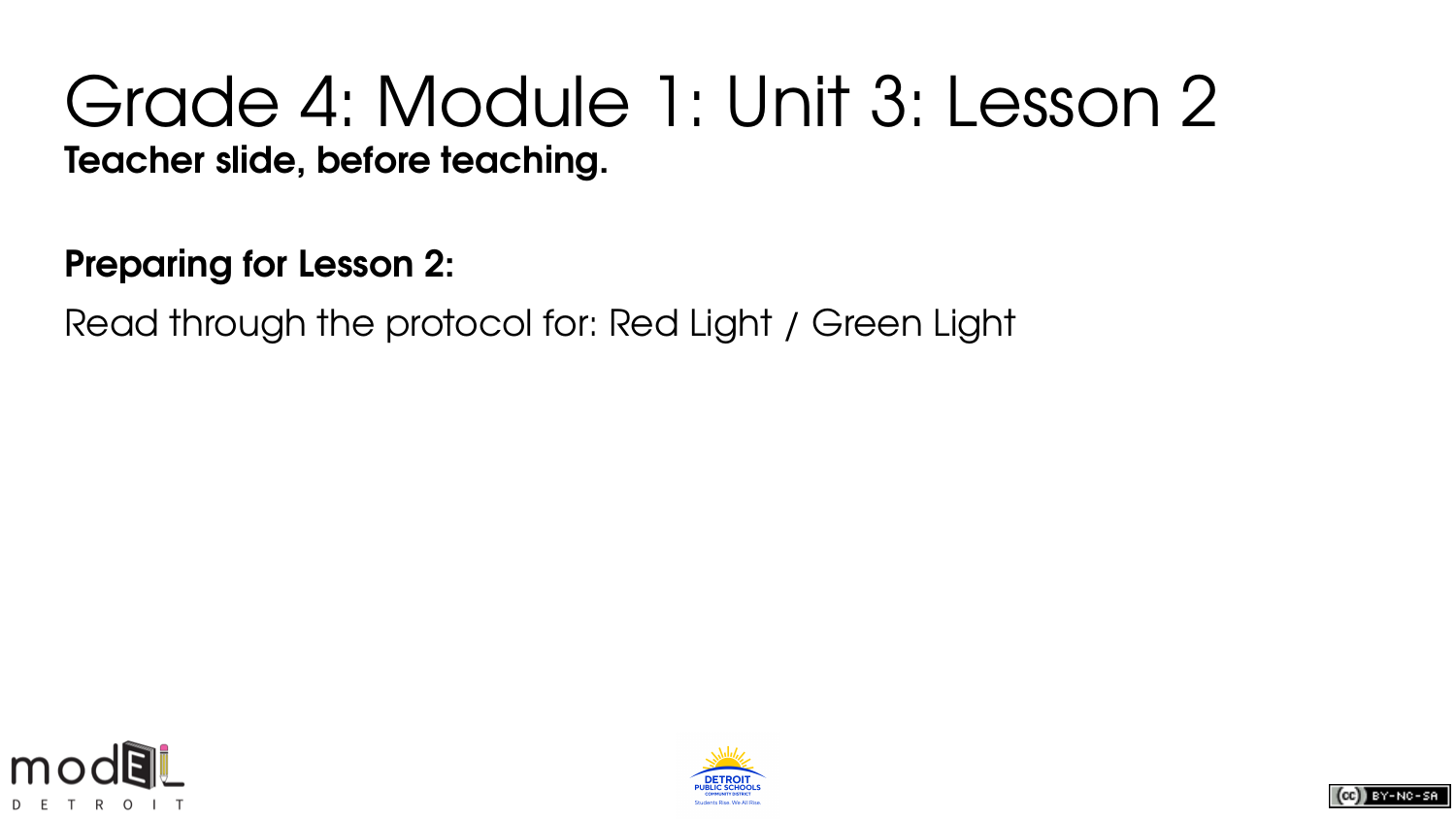

# Grade 4: Module 1: Unit 3: Lesson 2
Teacher slide, before teaching.
Preparing for Lesson 2:
Read through the protocol for: Red Light / Green Light